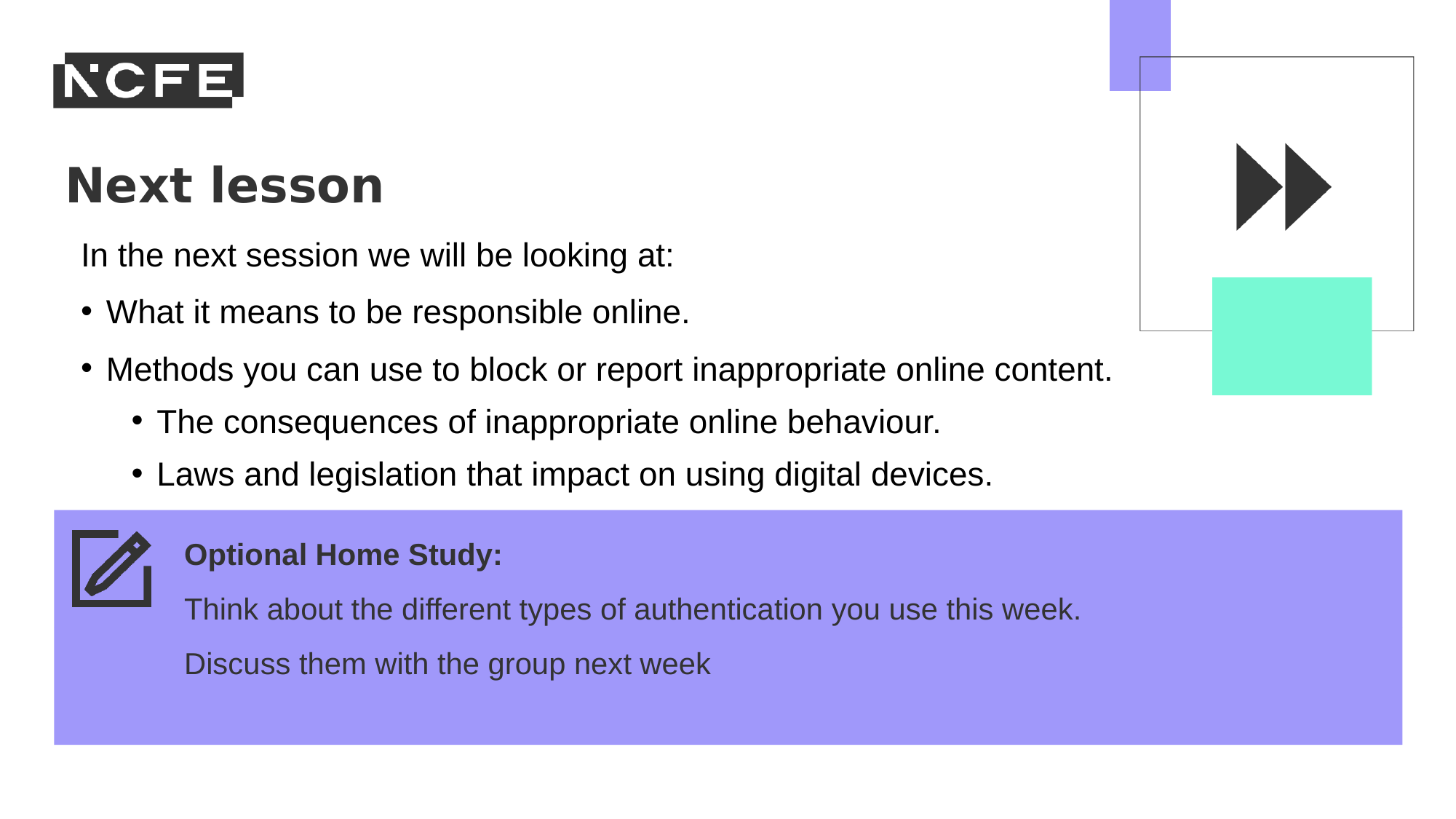

In the next session we will be looking at:
What it means to be responsible online.
Methods you can use to block or report inappropriate online content.
The consequences of inappropriate online behaviour.
Laws and legislation that impact on using digital devices.

Optional Home Study:
Think about the different types of authentication you use this week.
Discuss them with the group next week